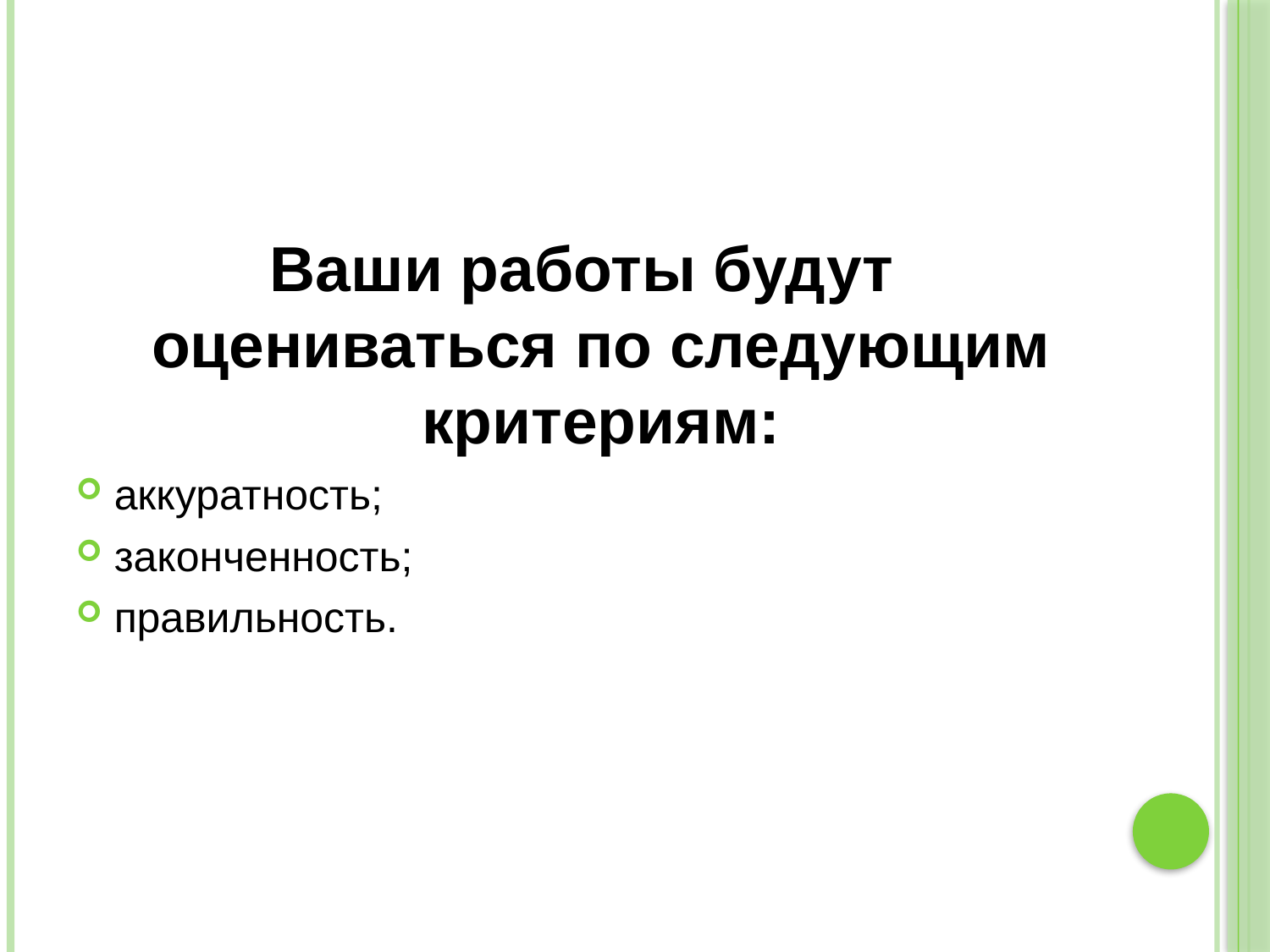

#
Ваши работы будут оцениваться по следующим критериям:
аккуратность;
законченность;
правильность.